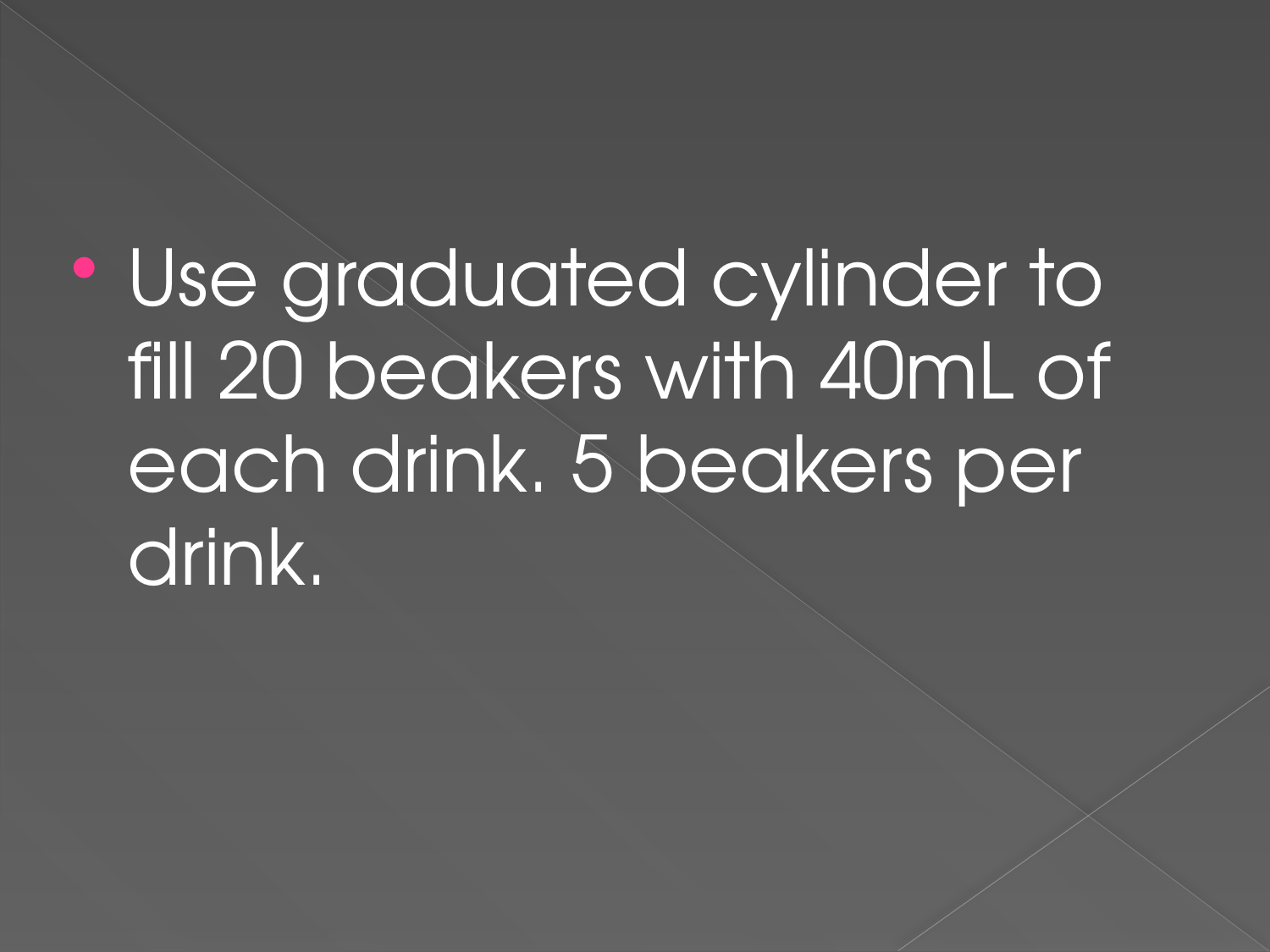

Use graduated cylinder to fill 20 beakers with 40mL of each drink. 5 beakers per drink.